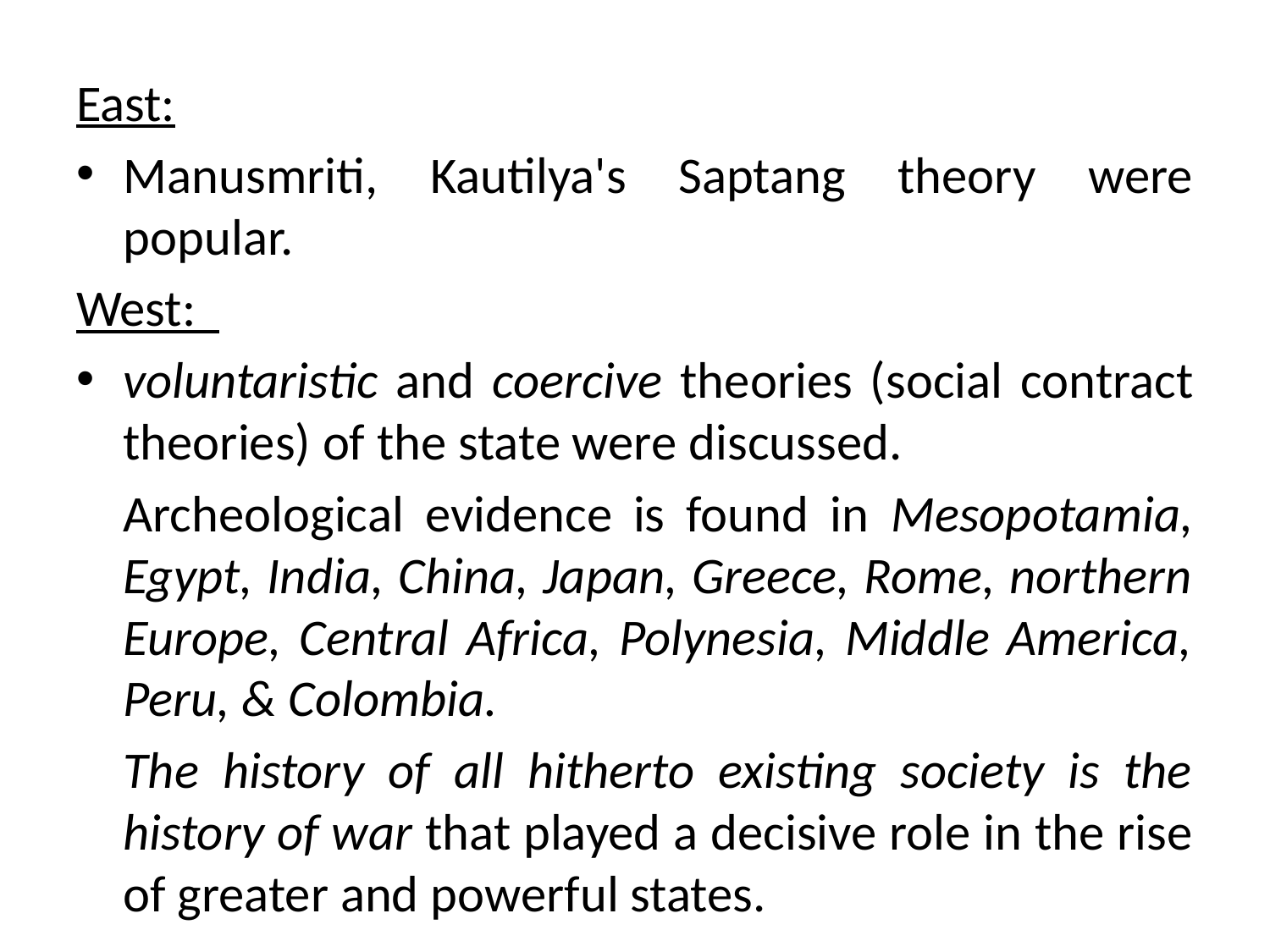

East:
Manusmriti, Kautilya's Saptang theory were popular.
West:
voluntaristic and coercive theories (social contract theories) of the state were discussed.
	Archeological evidence is found in Mesopotamia, Egypt, India, China, Japan, Greece, Rome, northern Europe, Central Africa, Polynesia, Middle America, Peru, & Colombia.
	The history of all hitherto existing society is the history of war that played a decisive role in the rise of greater and powerful states.